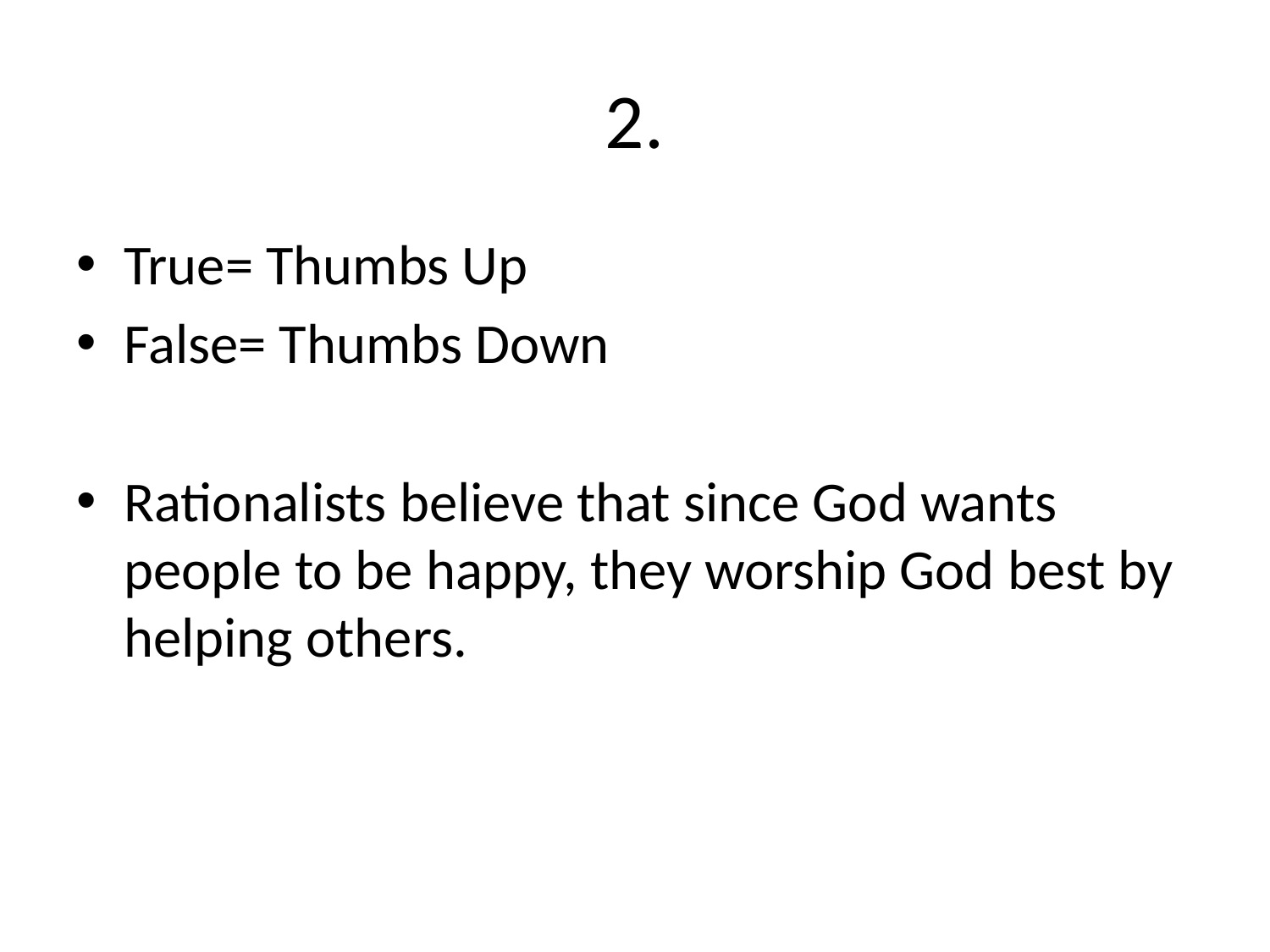

# 2.
True= Thumbs Up
False= Thumbs Down

Rationalists believe that since God wants people to be happy, they worship God best by helping others.